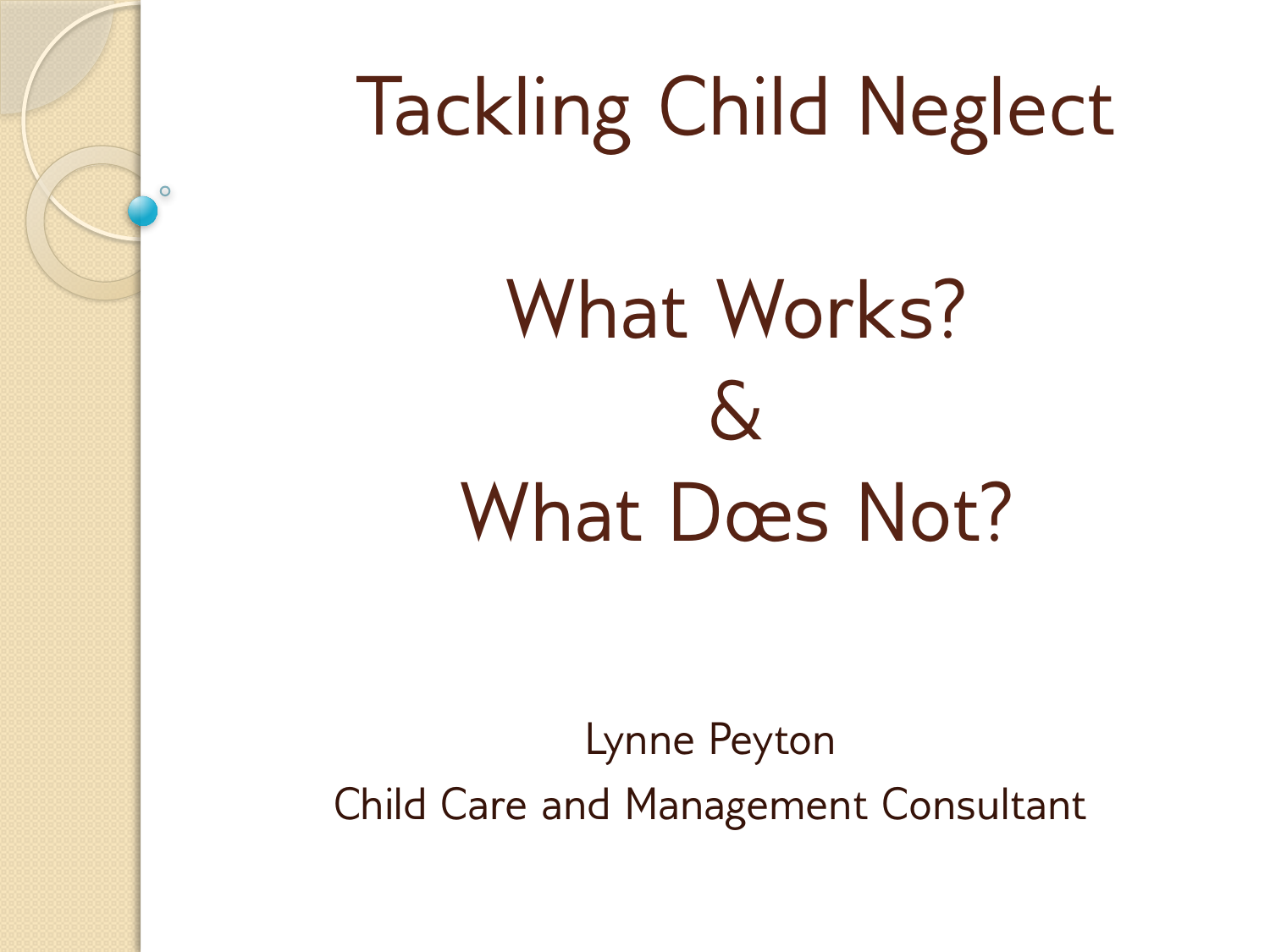

# Tackling Child Neglect What Works? & What Does Not?

Lynne Peyton
Child Care and Management Consultant